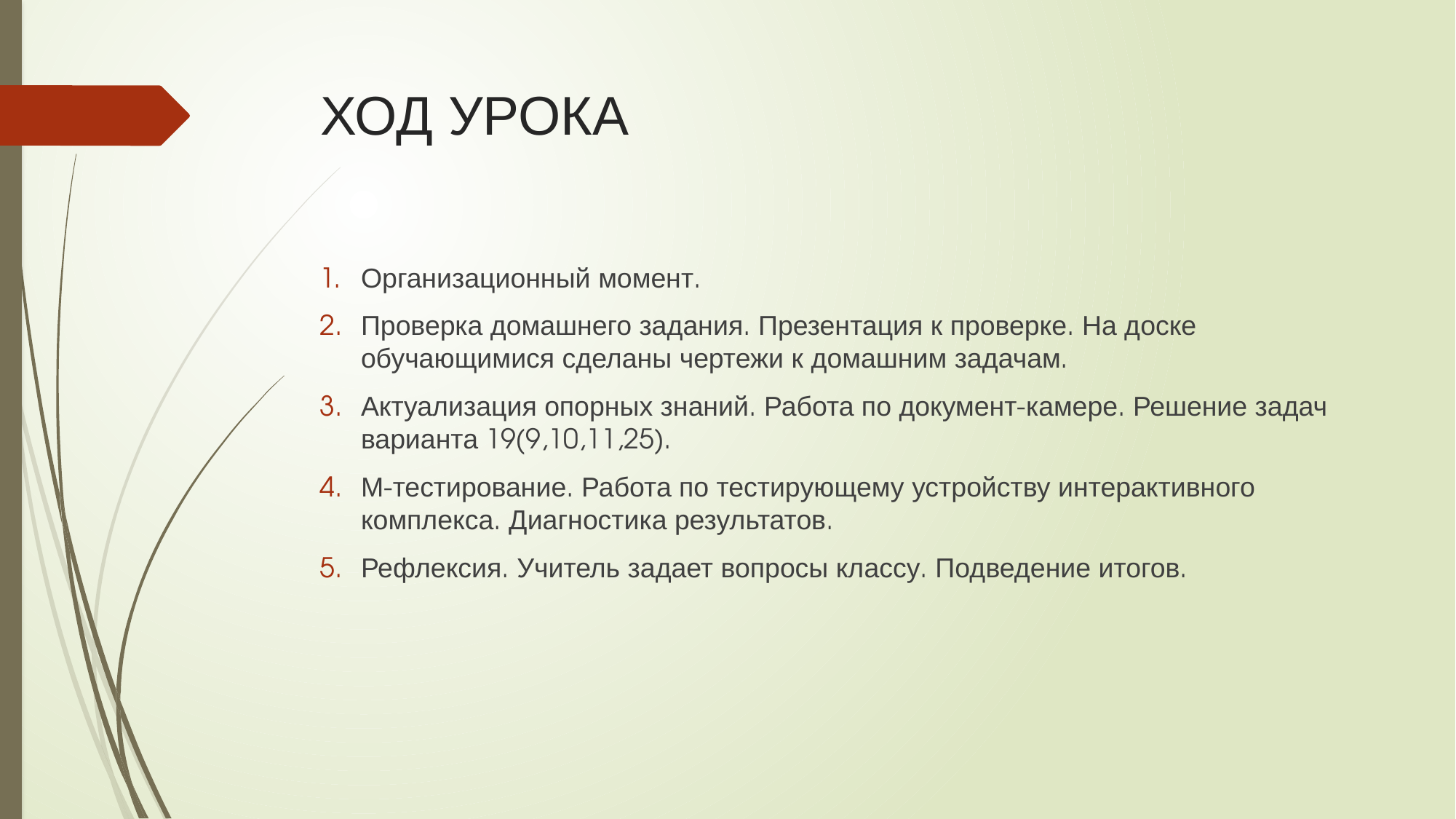

# ХОД УРОКА
Организационный момент.
Проверка домашнего задания. Презентация к проверке. На доске обучающимися сделаны чертежи к домашним задачам.
Актуализация опорных знаний. Работа по документ-камере. Решение задач варианта 19(9,10,11,25).
М-тестирование. Работа по тестирующему устройству интерактивного комплекса. Диагностика результатов.
Рефлексия. Учитель задает вопросы классу. Подведение итогов.